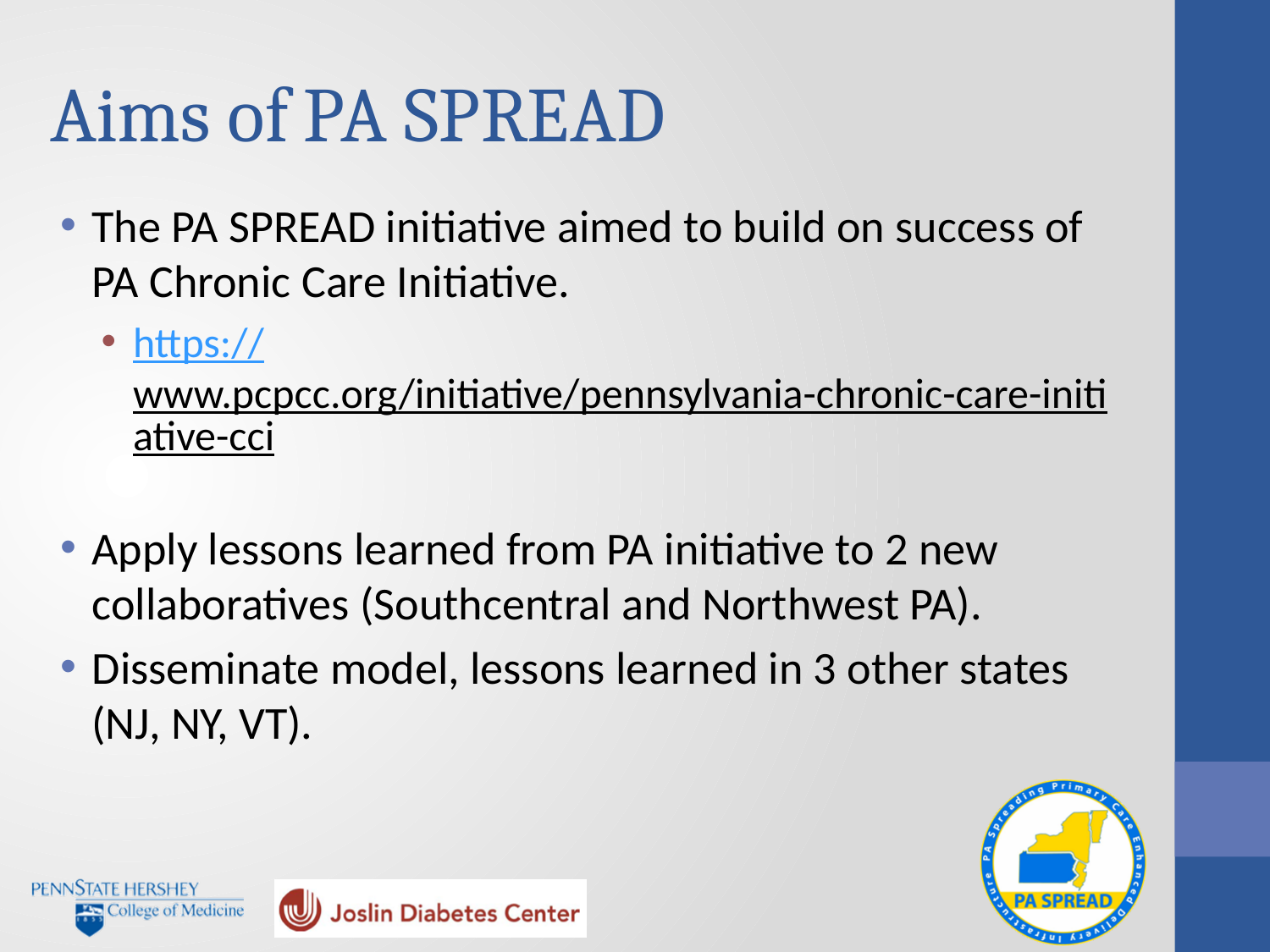

# Aims of PA SPREAD
The PA SPREAD initiative aimed to build on success of PA Chronic Care Initiative.
https://www.pcpcc.org/initiative/pennsylvania-chronic-care-initiative-cci
Apply lessons learned from PA initiative to 2 new collaboratives (Southcentral and Northwest PA).
Disseminate model, lessons learned in 3 other states (NJ, NY, VT).